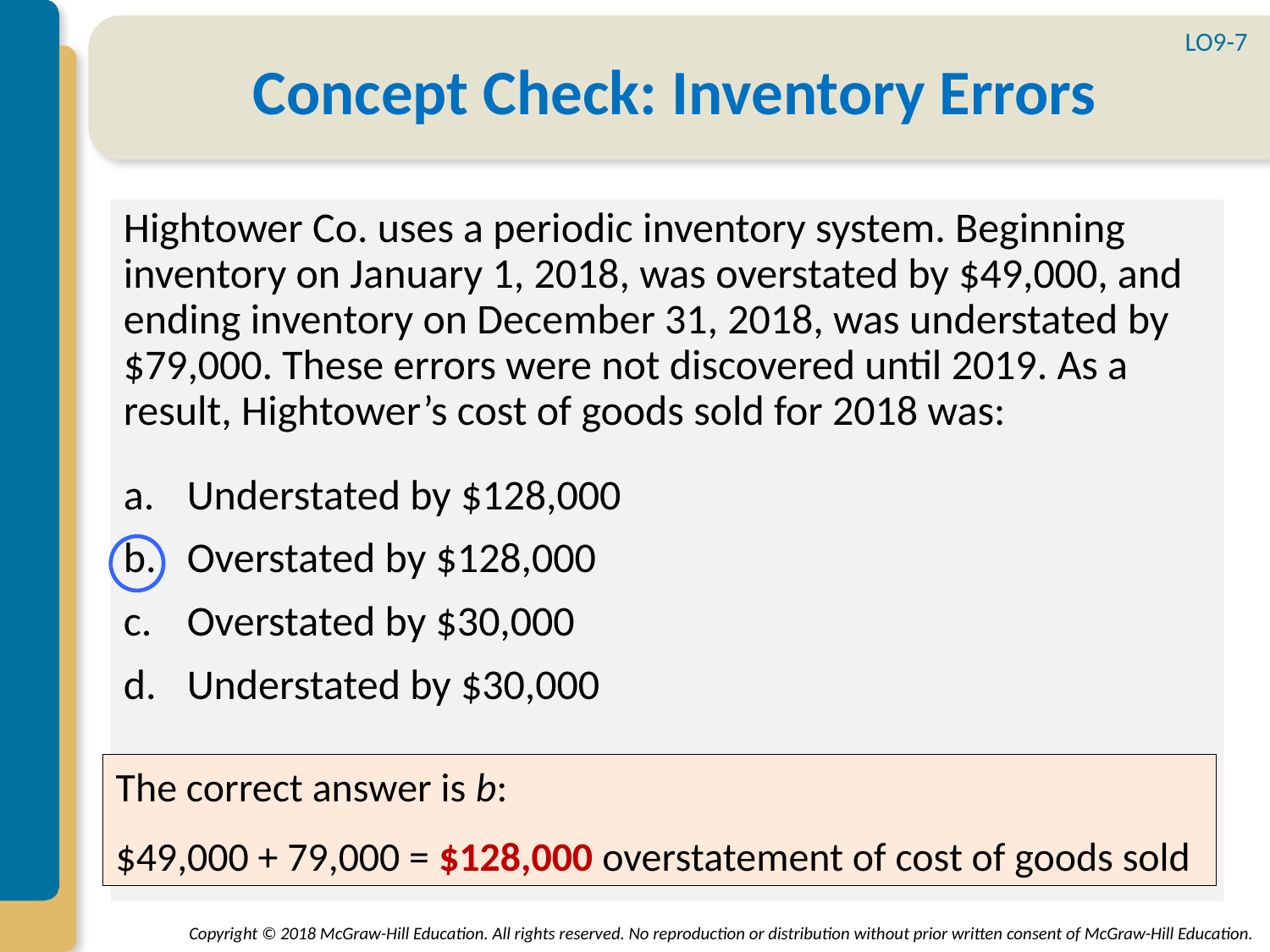

LO9-7
# Concept Check: Inventory Errors
Hightower Co. uses a periodic inventory system. Beginning inventory on January 1, 2018, was overstated by $49,000, and ending inventory on December 31, 2018, was understated by $79,000. These errors were not discovered until 2019. As a result, Hightower’s cost of goods sold for 2018 was:
Understated by $128,000
Overstated by $128,000
Overstated by $30,000
Understated by $30,000

The correct answer is b:
$49,000 + 79,000 = $128,000 overstatement of cost of goods sold